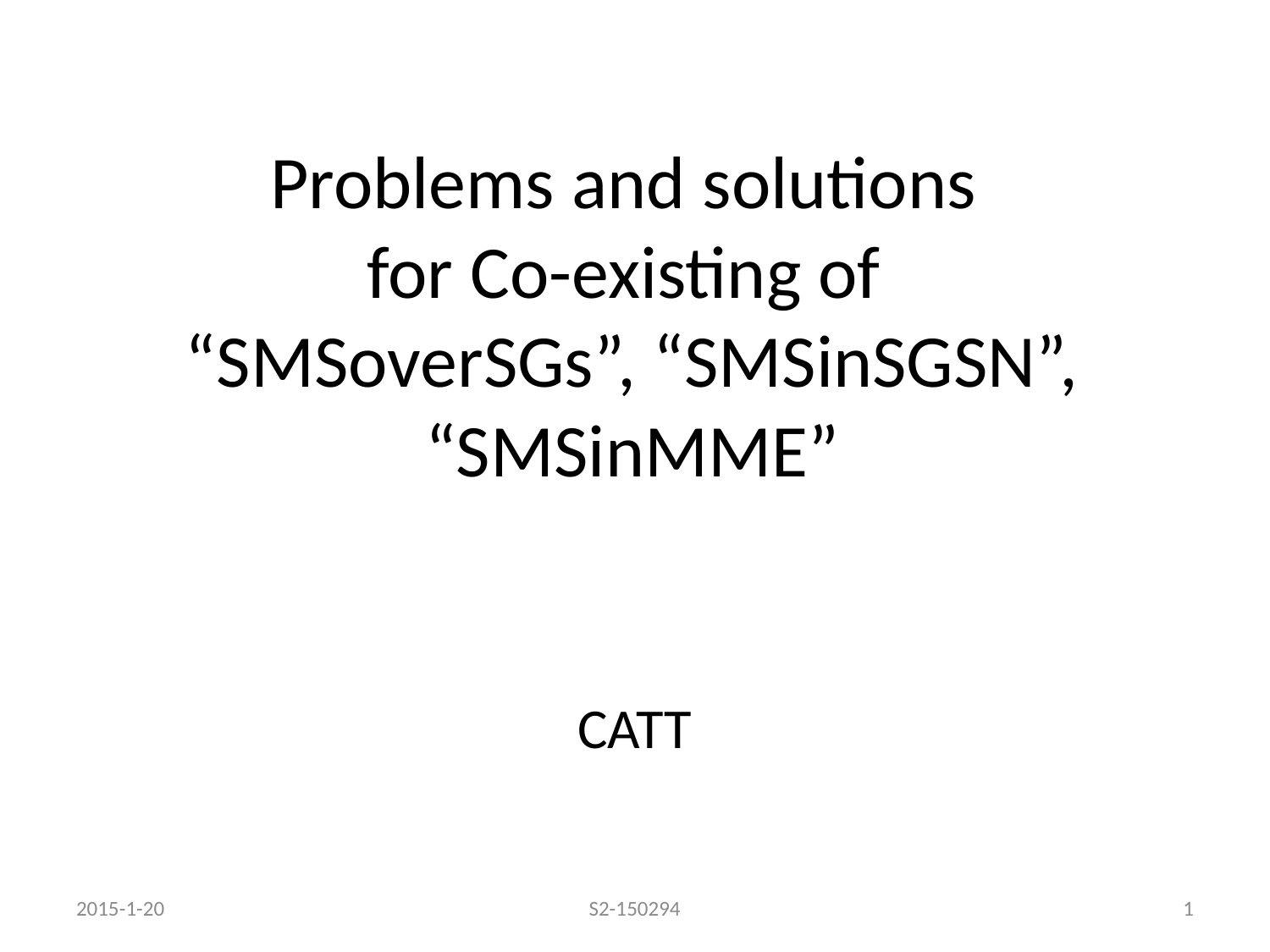

# Problems and solutions for Co-existing of “SMSoverSGs”, “SMSinSGSN”, “SMSinMME”
CATT
2015-1-20
S2-150294
1